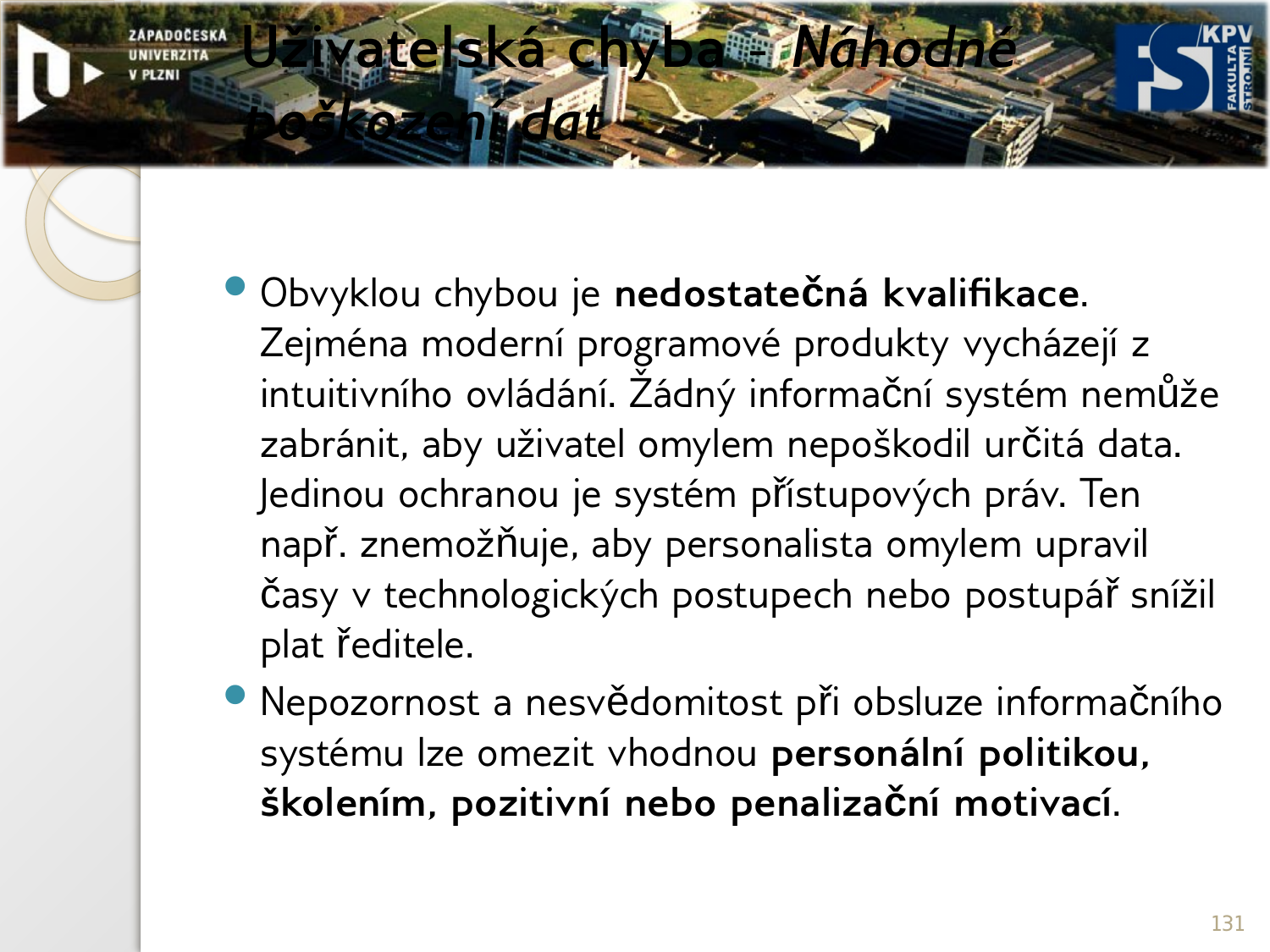

# Uživatelská chyba - Náhodné poškození dat

Obvyklou chybou je nedostatečná kvalifikace. Zejména moderní programové produkty vycházejí z intuitivního ovládání. Žádný informační systém nemůže zabránit, aby uživatel omylem nepoškodil určitá data. Jedinou ochranou je systém přístupových práv. Ten např. znemožňuje, aby personalista omylem upravil časy v technologických postupech nebo postupář snížil plat ředitele.
Nepozornost a nesvědomitost při obsluze informačního systému lze omezit vhodnou personální politikou, školením, pozitivní nebo penalizační motivací.

131